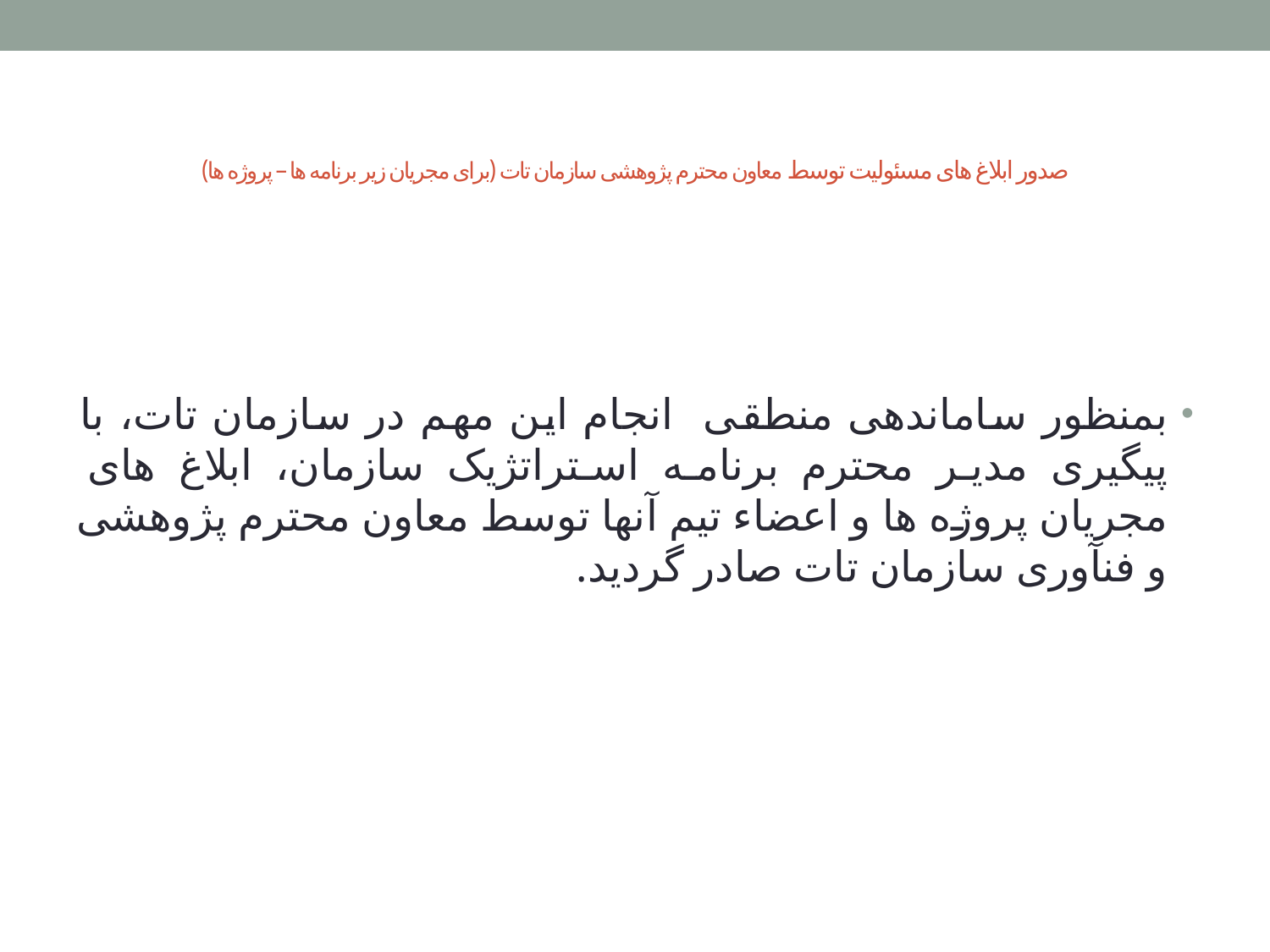

# صدور ابلاغ های مسئولیت توسط معاون محترم پژوهشی سازمان تات (برای مجریان زیر برنامه ها – پروژه ها)
بمنظور ساماندهی منطقی  انجام این مهم در سازمان تات، با پیگیری مدیر محترم برنامه استراتژیک سازمان، ابلاغ های مجریان پروژه ها و اعضاء تیم آنها توسط معاون محترم پژوهشی و فنآوری سازمان تات صادر گردید.